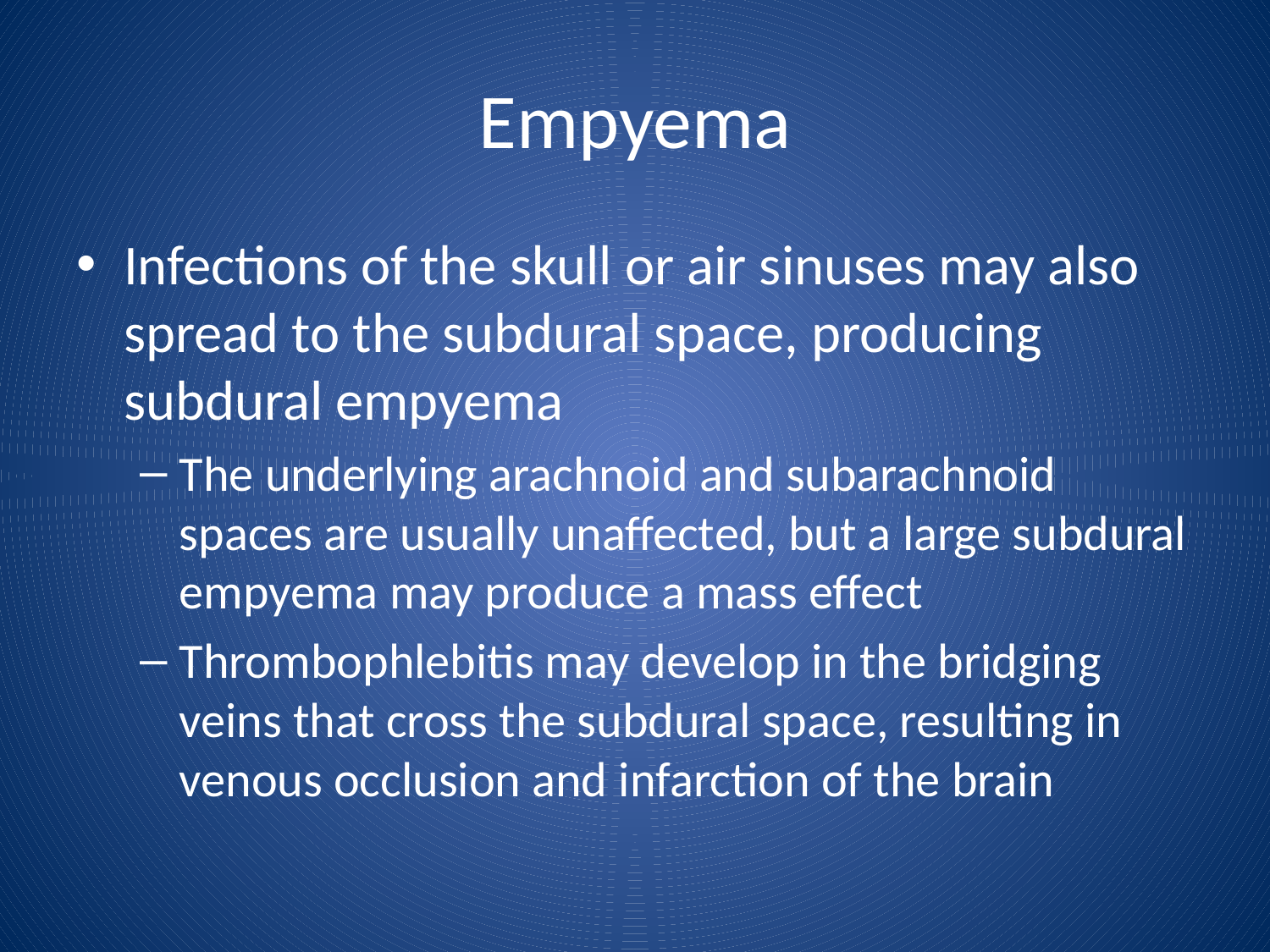

# Empyema
Infections of the skull or air sinuses may also spread to the subdural space, producing subdural empyema
The underlying arachnoid and subarachnoid spaces are usually unaffected, but a large subdural empyema may produce a mass effect
Thrombophlebitis may develop in the bridging veins that cross the subdural space, resulting in venous occlusion and infarction of the brain